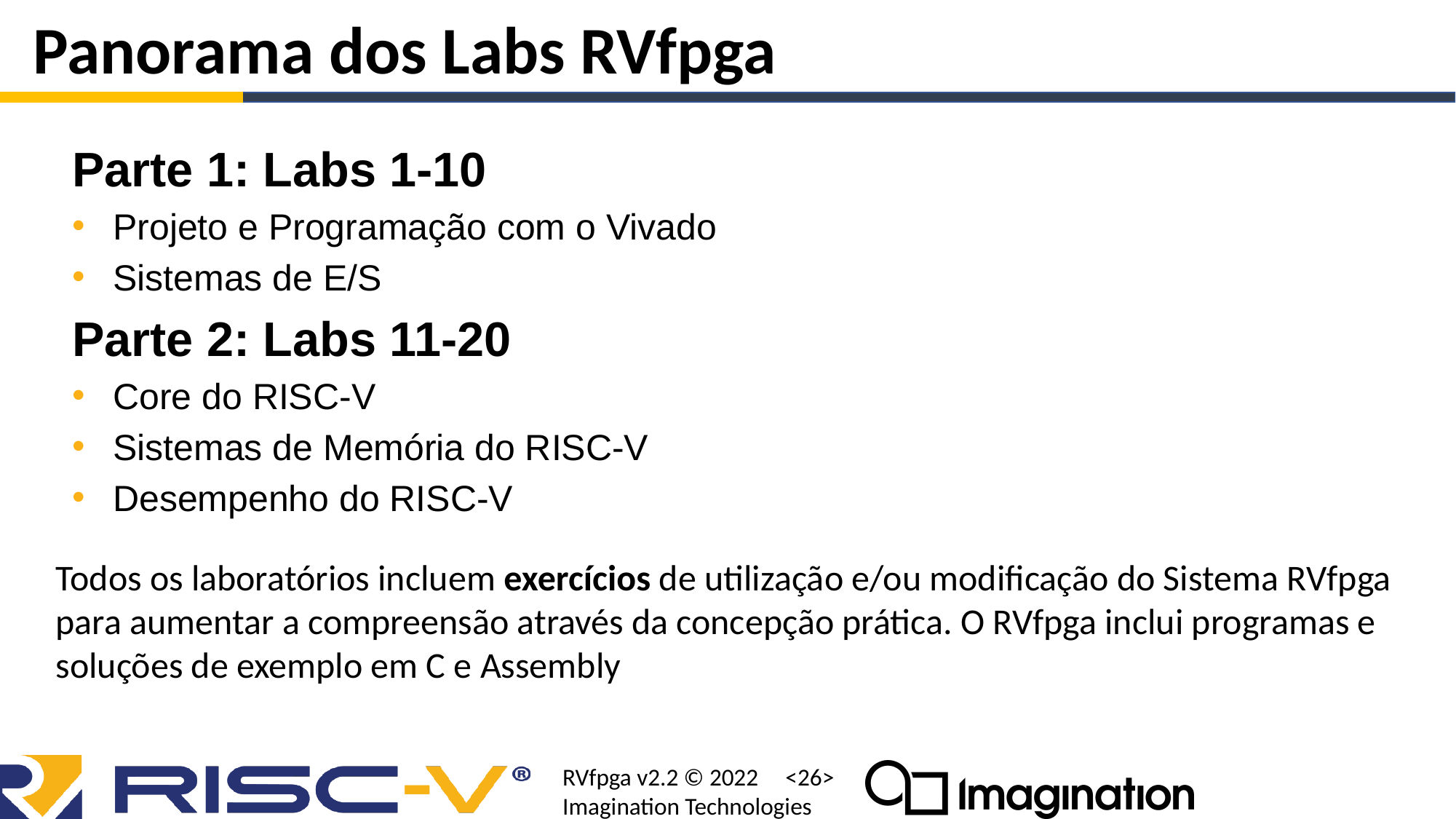

# Panorama dos Labs RVfpga

Parte 1: Labs 1-10
Projeto e Programação com o Vivado
Sistemas de E/S
Parte 2: Labs 11-20
Core do RISC-V
Sistemas de Memória do RISC-V
Desempenho do RISC-V
Todos os laboratórios incluem exercícios de utilização e/ou modificação do Sistema RVfpga para aumentar a compreensão através da concepção prática. O RVfpga inclui programas e soluções de exemplo em C e Assembly